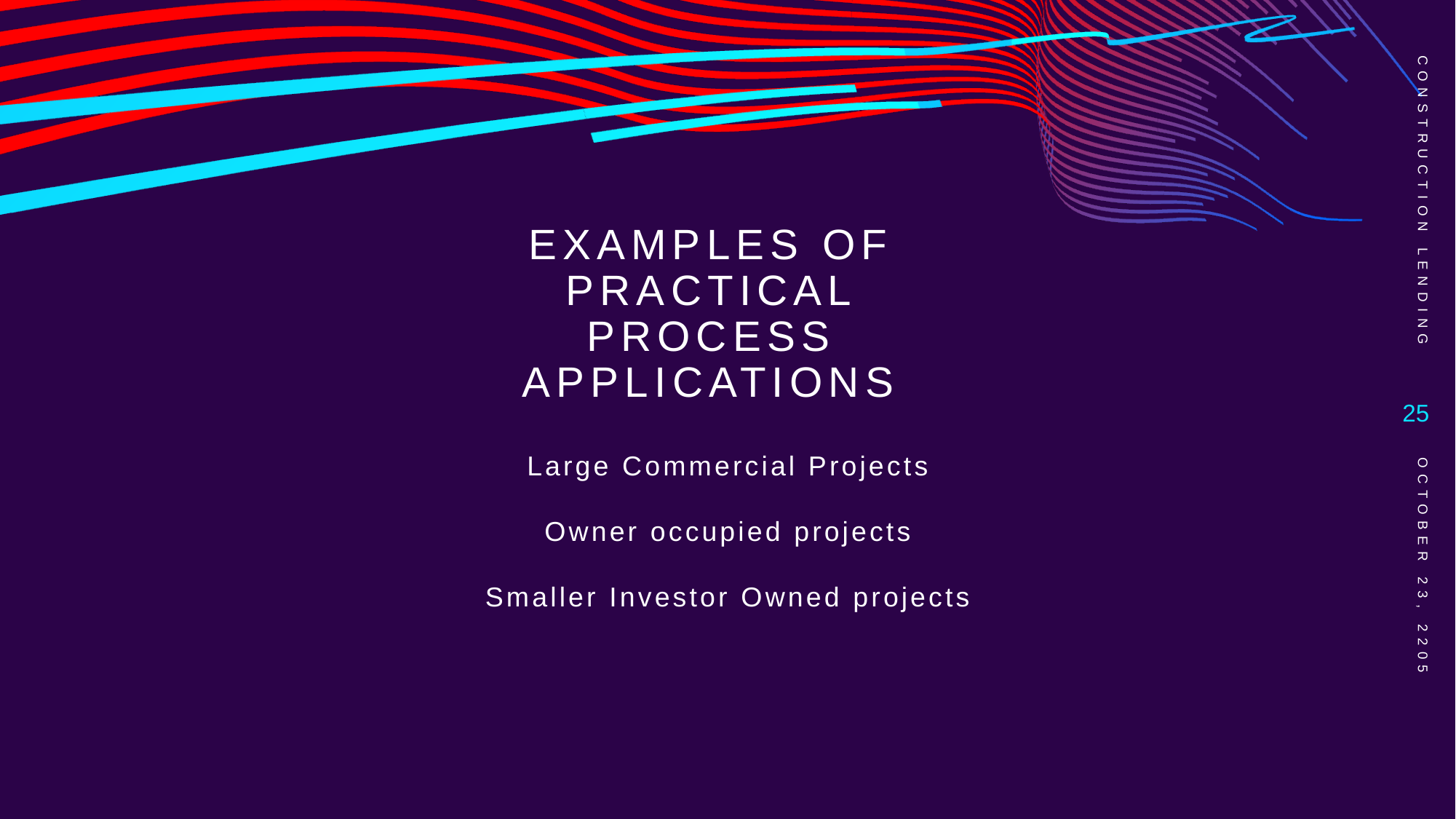

Construction lending
# Examples of practical Process applications

Large Commercial Projects
Owner occupied projects
Smaller Investor Owned projects

25
October 23, 2205